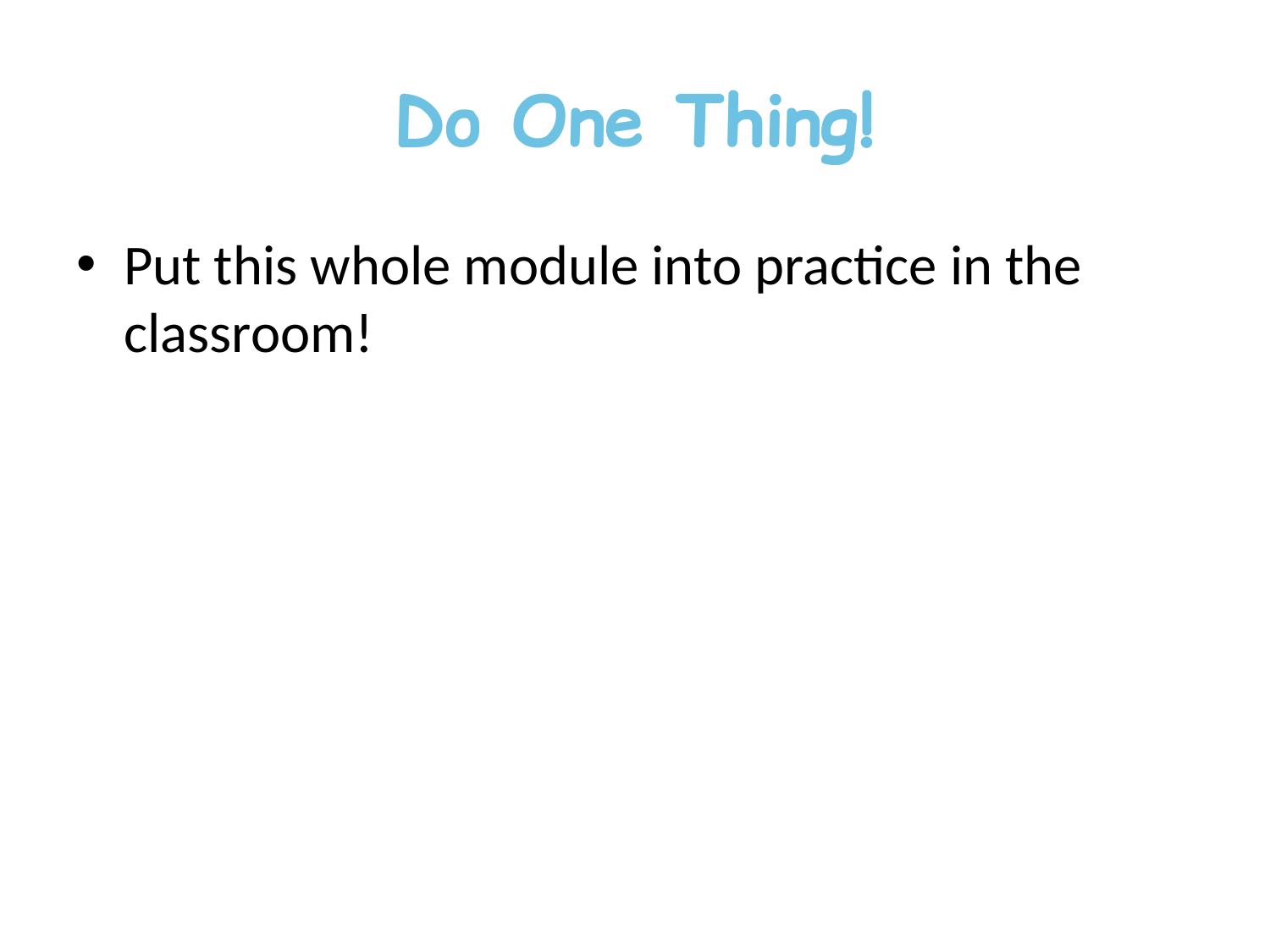

# Do One Thing!
Put this whole module into practice in the classroom!